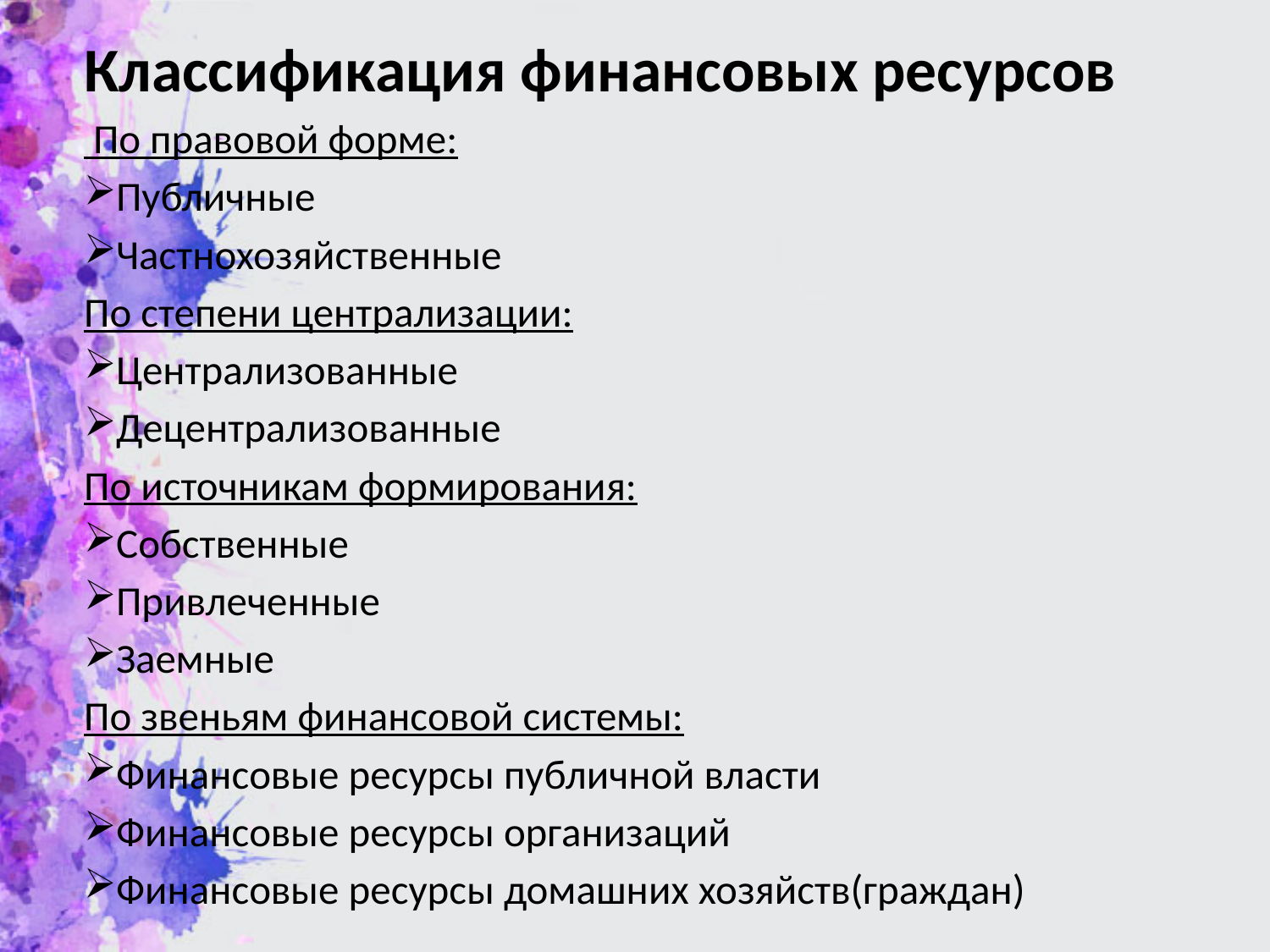

Классификация финансовых ресурсов
 По правовой форме:
Публичные
Частнохозяйственные
По степени централизации:
Централизованные
Децентрализованные
По источникам формирования:
Собственные
Привлеченные
Заемные
По звеньям финансовой системы:
Финансовые ресурсы публичной власти
Финансовые ресурсы организаций
Финансовые ресурсы домашних хозяйств(граждан)